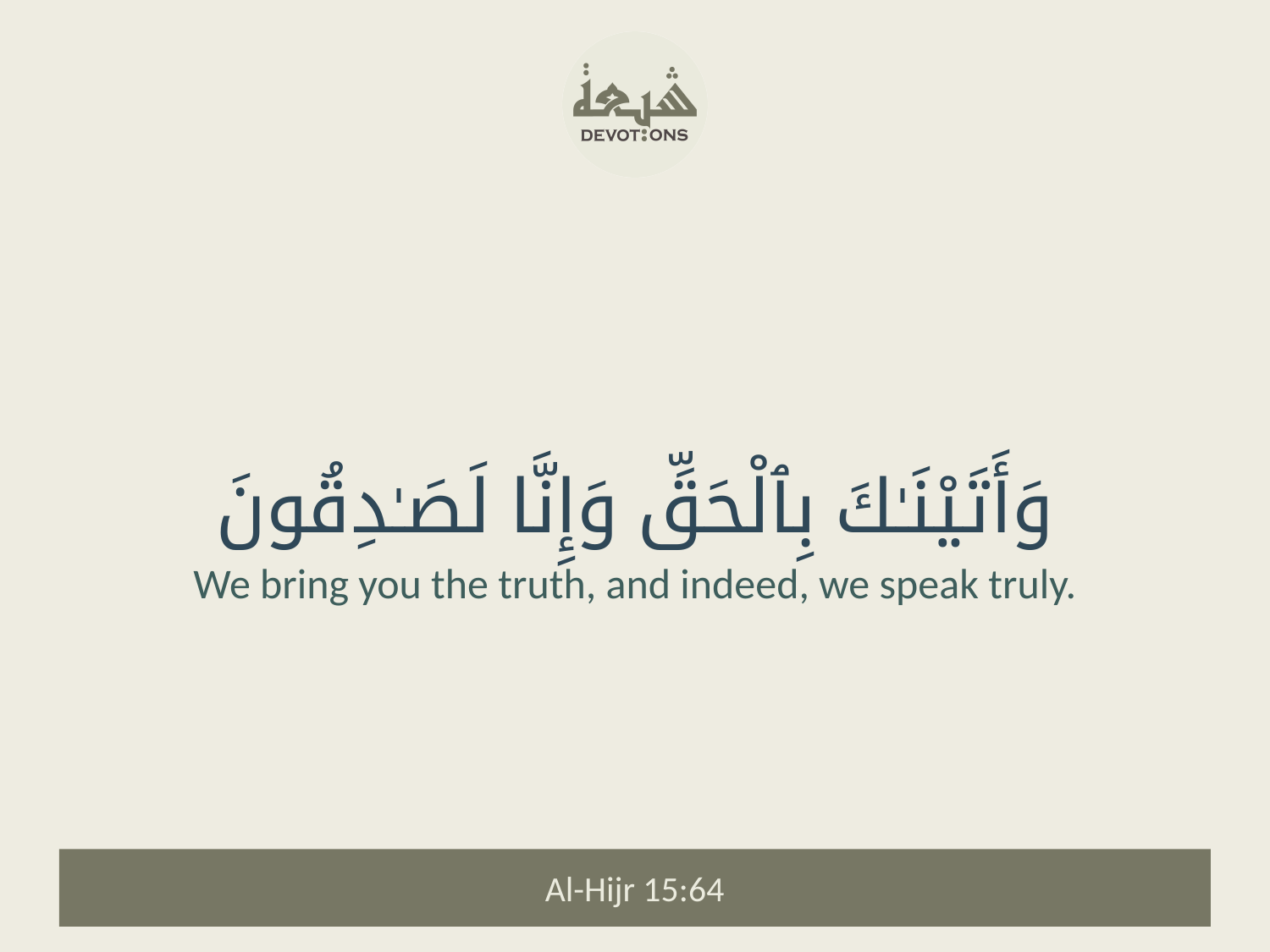

وَأَتَيْنَـٰكَ بِٱلْحَقِّ وَإِنَّا لَصَـٰدِقُونَ
We bring you the truth, and indeed, we speak truly.
Al-Hijr 15:64